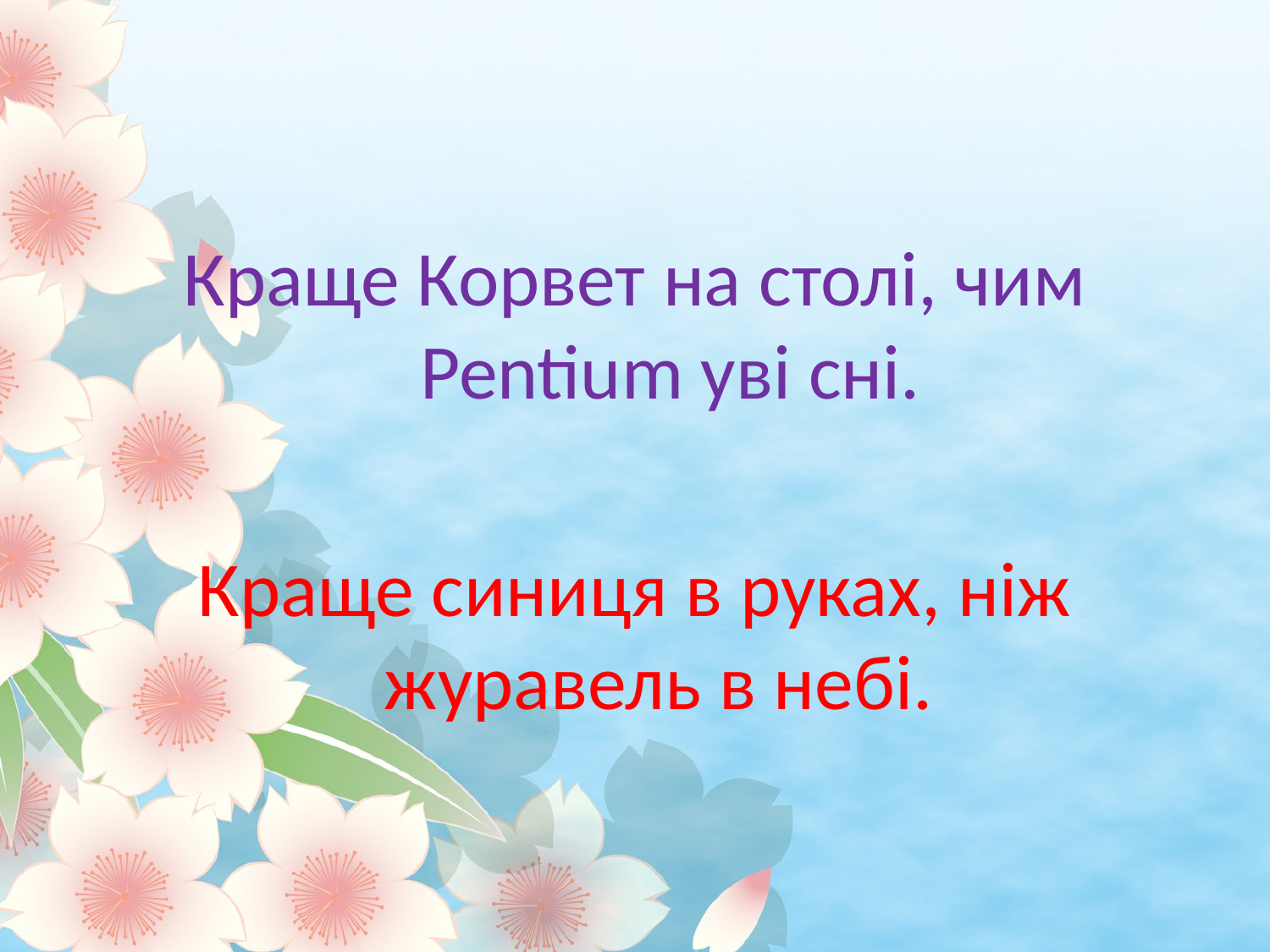

Краще Корвет на столі, чим Pentium уві сні.

Краще синиця в руках, ніж журавель в небі.